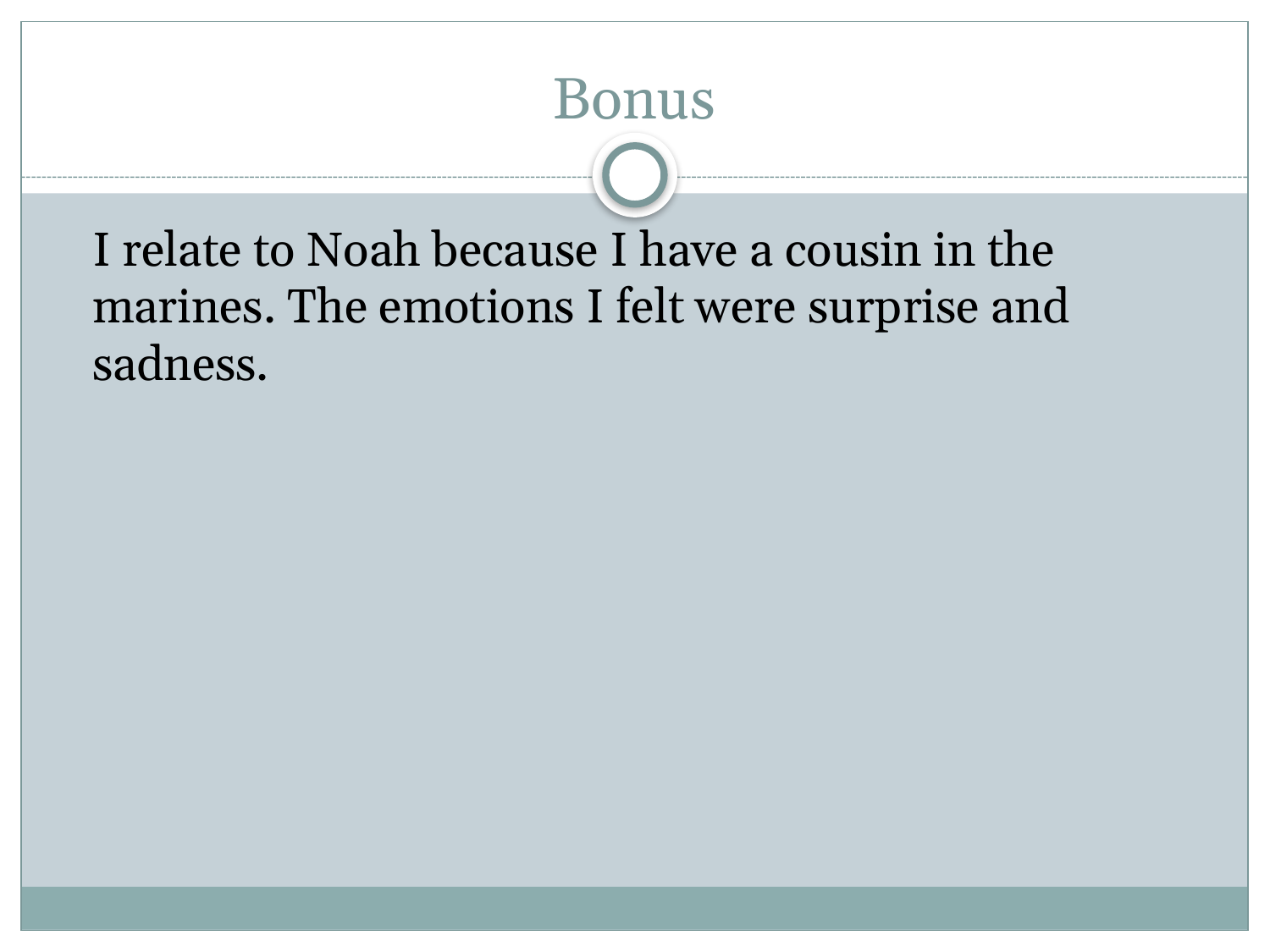

# Bonus
	I relate to Noah because I have a cousin in the marines. The emotions I felt were surprise and sadness.